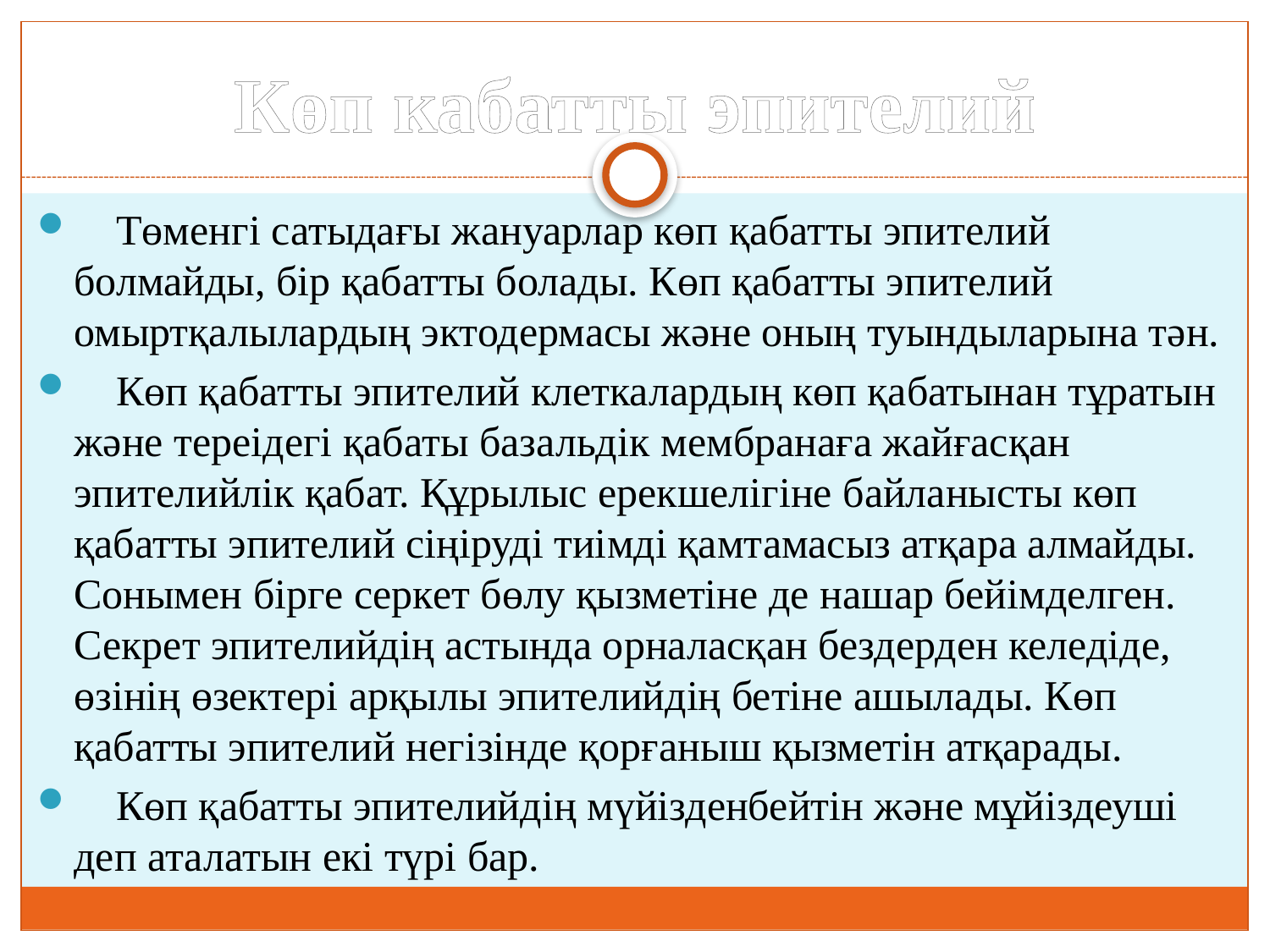

# Көп кабатты эпителий
    Төменгі сатыдағы жануарлар көп қабатты эпителий болмайды, бір қабатты болады. Көп қабатты эпителий омыртқалылардың эктодермасы және оның туындыларына тән.
    Көп қабатты эпителий клеткалардың көп қабатынан тұратын және тереідегі қабаты базальдік мембранаға жайғасқан эпителийлік қабат. Құрылыс ерекшелігіне байланысты көп қабатты эпителий сіңіруді тиімді қамтамасыз атқара алмайды. Сонымен бірге серкет бөлу қызметіне де нашар бейімделген. Секрет эпителийдің астында орналасқан бездерден келедіде, өзінің өзектері арқылы эпителийдің бетіне ашылады. Көп қабатты эпителий негізінде қорғаныш қызметін атқарады.
    Көп қабатты эпителийдің мүйізденбейтін және мұйіздеуші деп аталатын екі түрі бар.